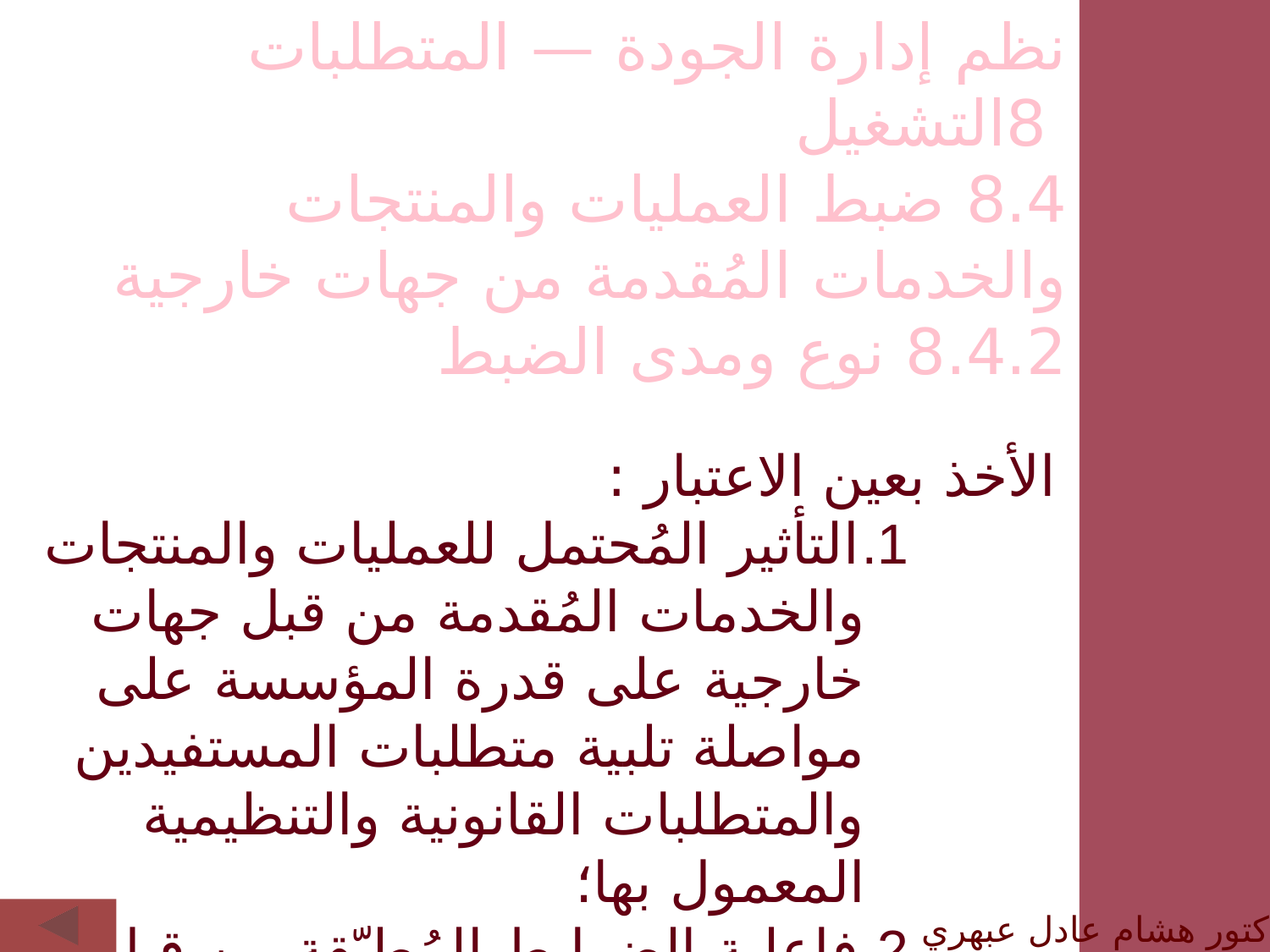

نظم إدارة الجودة — المتطلبات
 8التشغيل
8.4 ضبط العمليات والمنتجات والخدمات المُقدمة من جهات خارجية
8.4.2 نوع ومدى الضبط

الأخذ بعين الاعتبار :
التأثير المُحتمل للعمليات والمنتجات والخدمات المُقدمة من قبل جهات خارجية على قدرة المؤسسة على مواصلة تلبية متطلبات المستفيدين والمتطلبات القانونية والتنظيمية المعمول بها؛
فاعلية الضوابط المُطبّقة من قبل مقدّم الخدمة الخارجي؛

الدكتور هشام عادل عبهري